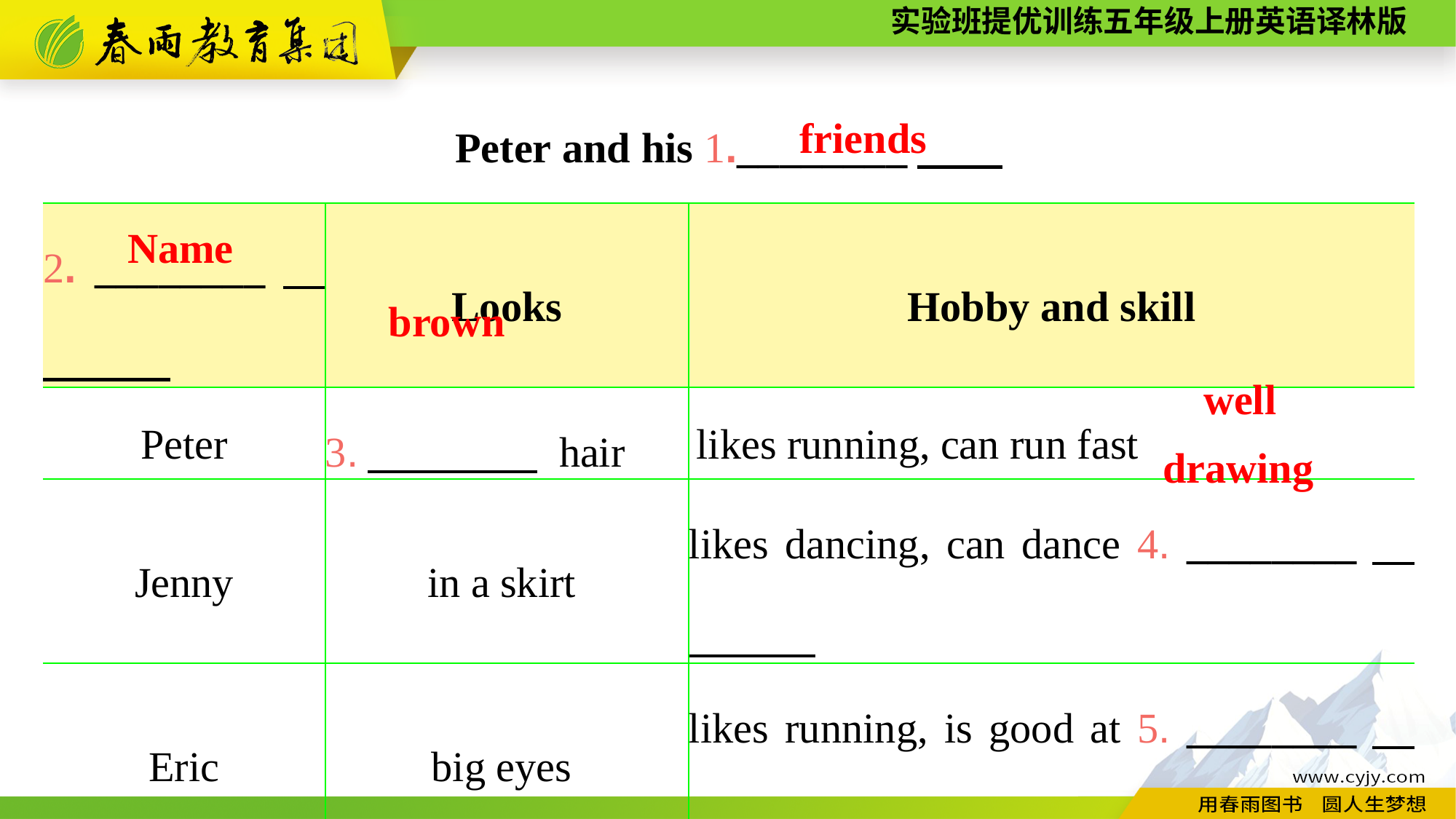

Peter and his 1.________
friends
| 2. \_\_\_\_\_\_\_\_ | Looks | Hobby and skill |
| --- | --- | --- |
| Peter | 3.　　　　 hair | likes running, can run fast |
| Jenny | in a skirt | likes dancing, can dance 4. \_\_\_\_\_\_\_\_ |
| Eric | big eyes | likes running, is good at 5. \_\_\_\_\_\_\_\_ |
Name
brown
well
drawing